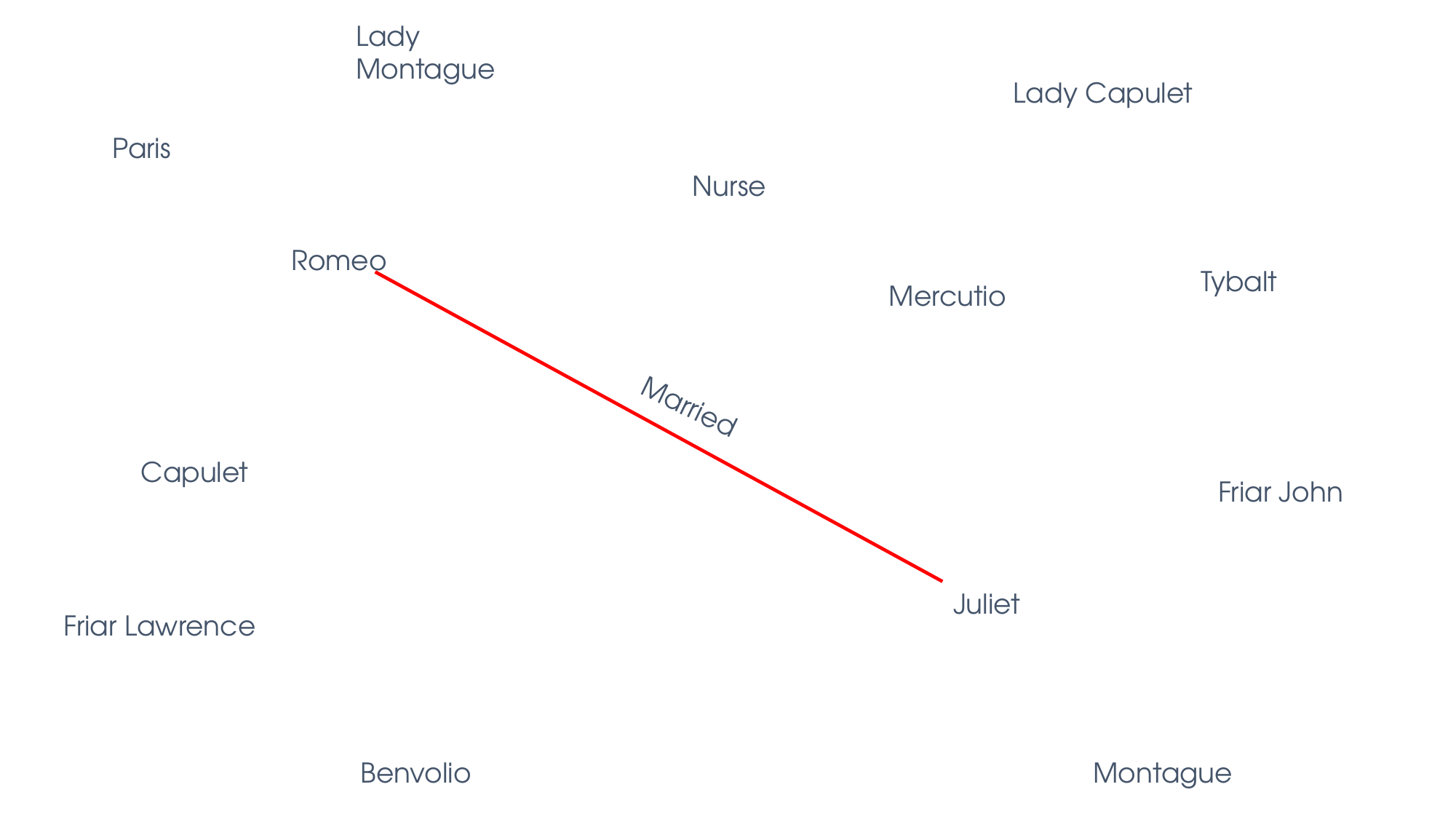

Lady Montague
Lady Capulet
Paris
Nurse
Romeo
Tybalt
Mercutio
Married
Capulet
Friar John
Juliet
Friar Lawrence
Benvolio
Montague